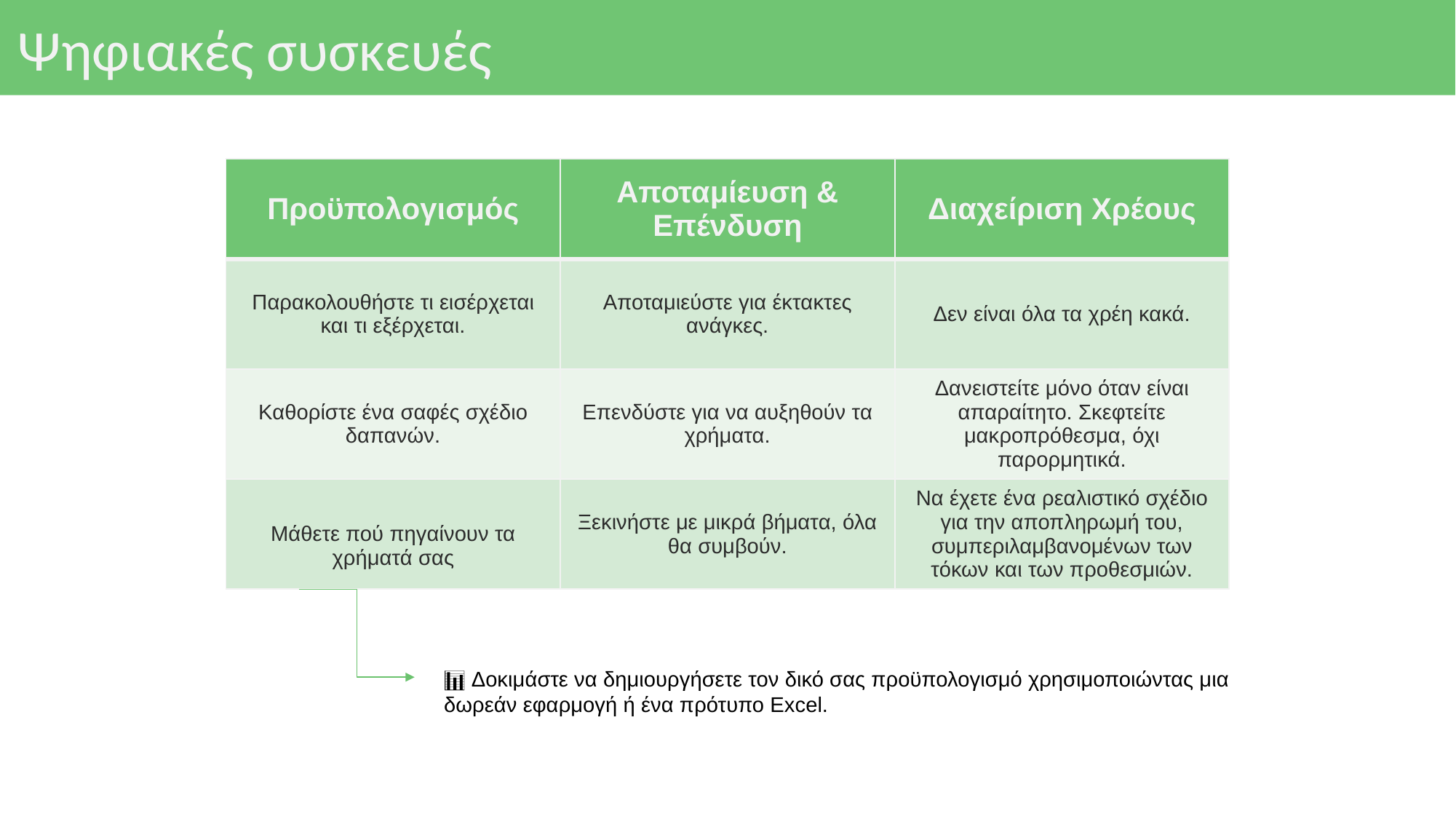

# Ψηφιακές συσκευές
| Προϋπολογισμός | Αποταμίευση & Επένδυση | Διαχείριση Χρέους |
| --- | --- | --- |
| Παρακολουθήστε τι εισέρχεται και τι εξέρχεται. | Αποταμιεύστε για έκτακτες ανάγκες. | Δεν είναι όλα τα χρέη κακά. |
| Καθορίστε ένα σαφές σχέδιο δαπανών. | Επενδύστε για να αυξηθούν τα χρήματα. | Δανειστείτε μόνο όταν είναι απαραίτητο. Σκεφτείτε μακροπρόθεσμα, όχι παρορμητικά. |
| Μάθετε πού πηγαίνουν τα χρήματά σας | Ξεκινήστε με μικρά βήματα, όλα θα συμβούν. | Να έχετε ένα ρεαλιστικό σχέδιο για την αποπληρωμή του, συμπεριλαμβανομένων των τόκων και των προθεσμιών. |
📊 Δοκιμάστε να δημιουργήσετε τον δικό σας προϋπολογισμό χρησιμοποιώντας μια δωρεάν εφαρμογή ή ένα πρότυπο Excel.